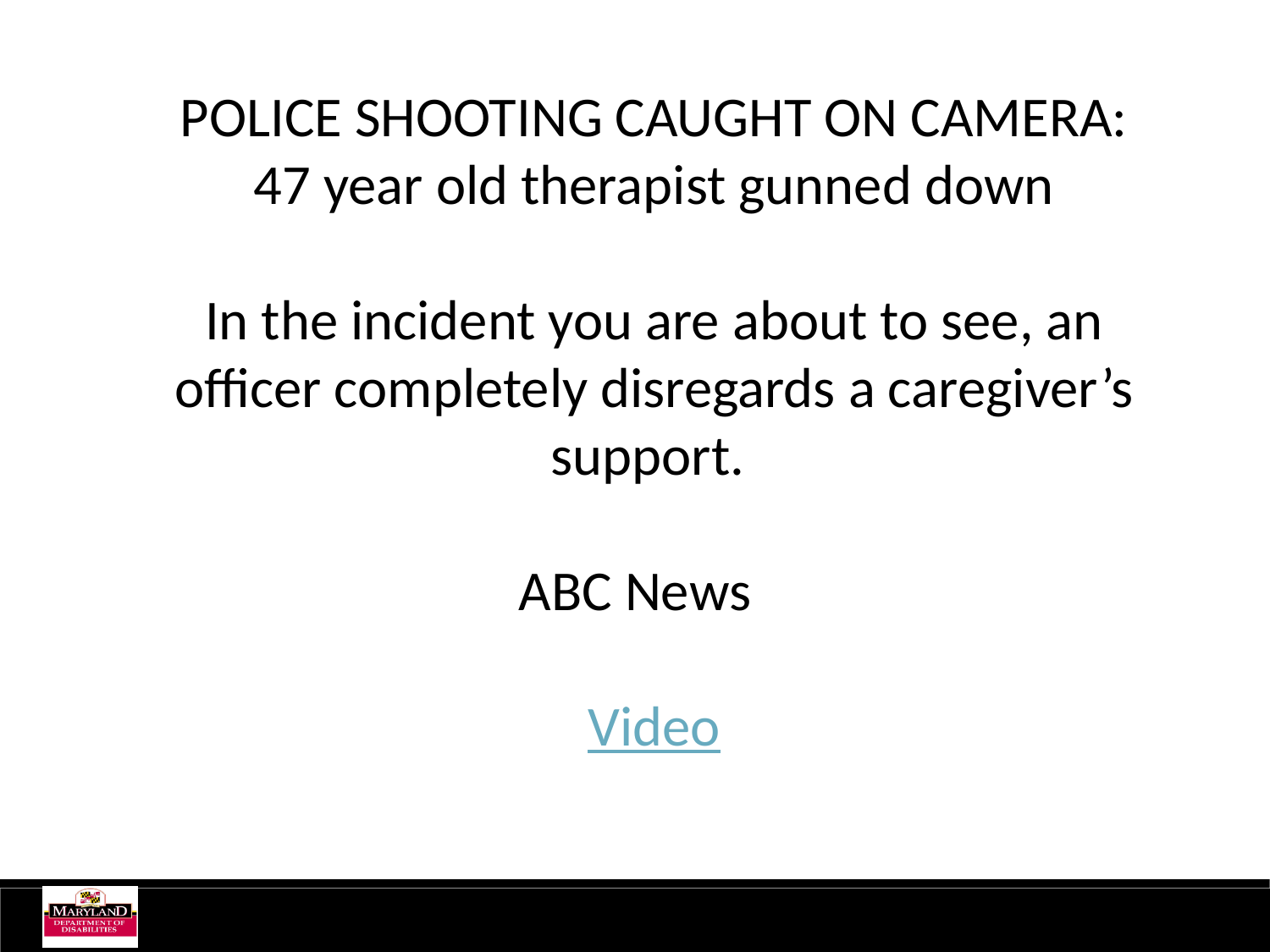

POLICE SHOOTING CAUGHT ON CAMERA: 47 year old therapist gunned down

In the incident you are about to see, an officer completely disregards a caregiver’s support.

ABC News

Video